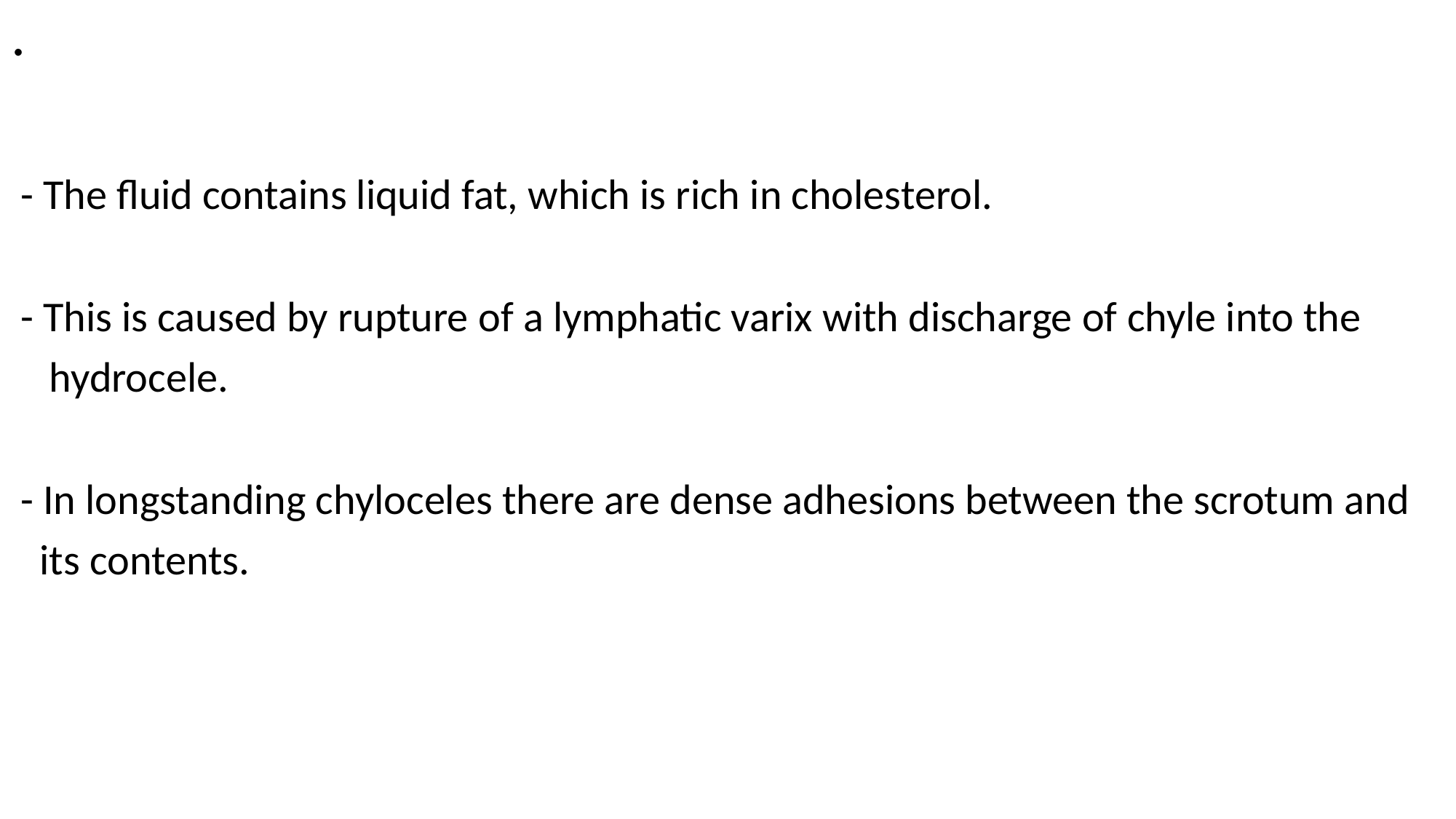

# .

 - The fluid contains liquid fat, which is rich in cholesterol.

 - This is caused by rupture of a lymphatic varix with discharge of chyle into the
    hydrocele.

 - In longstanding chyloceles there are dense adhesions between the scrotum and
   its contents.